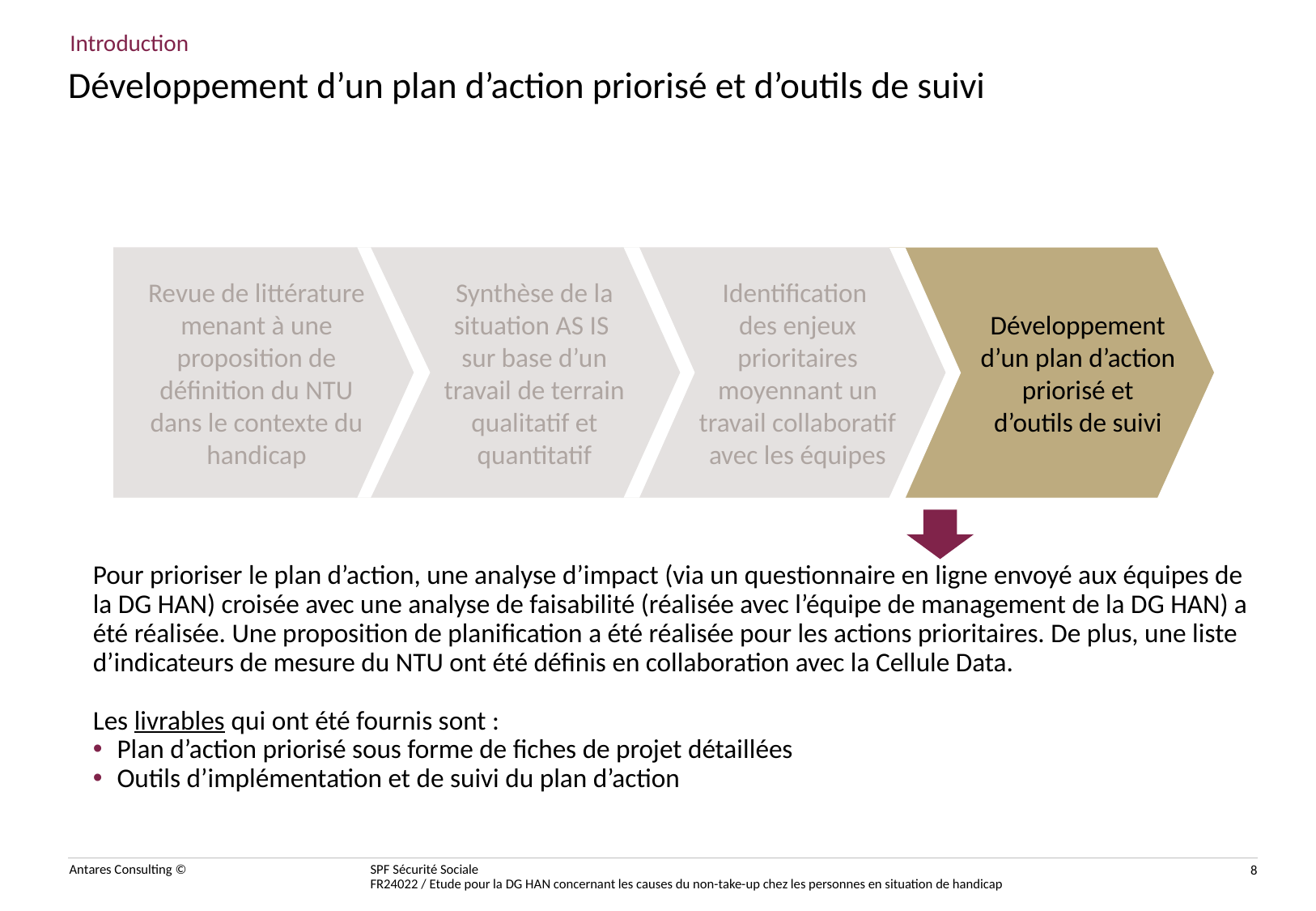

Introduction
# Développement d’un plan d’action priorisé et d’outils de suivi
Revue de littérature menant à une proposition de définition du NTU dans le contexte du handicap

Synthèse de la situation AS IS
sur base d’un travail de terrain qualitatif et quantitatif

Identification
des enjeux prioritaires moyennant un travail collaboratif avec les équipes
Développement d’un plan d’action priorisé et d’outils de suivi

Pour prioriser le plan d’action, une analyse d’impact (via un questionnaire en ligne envoyé aux équipes de la DG HAN) croisée avec une analyse de faisabilité (réalisée avec l’équipe de management de la DG HAN) a été réalisée. Une proposition de planification a été réalisée pour les actions prioritaires. De plus, une liste d’indicateurs de mesure du NTU ont été définis en collaboration avec la Cellule Data.

Les livrables qui ont été fournis sont :
Plan d’action priorisé sous forme de fiches de projet détaillées
Outils d’implémentation et de suivi du plan d’action